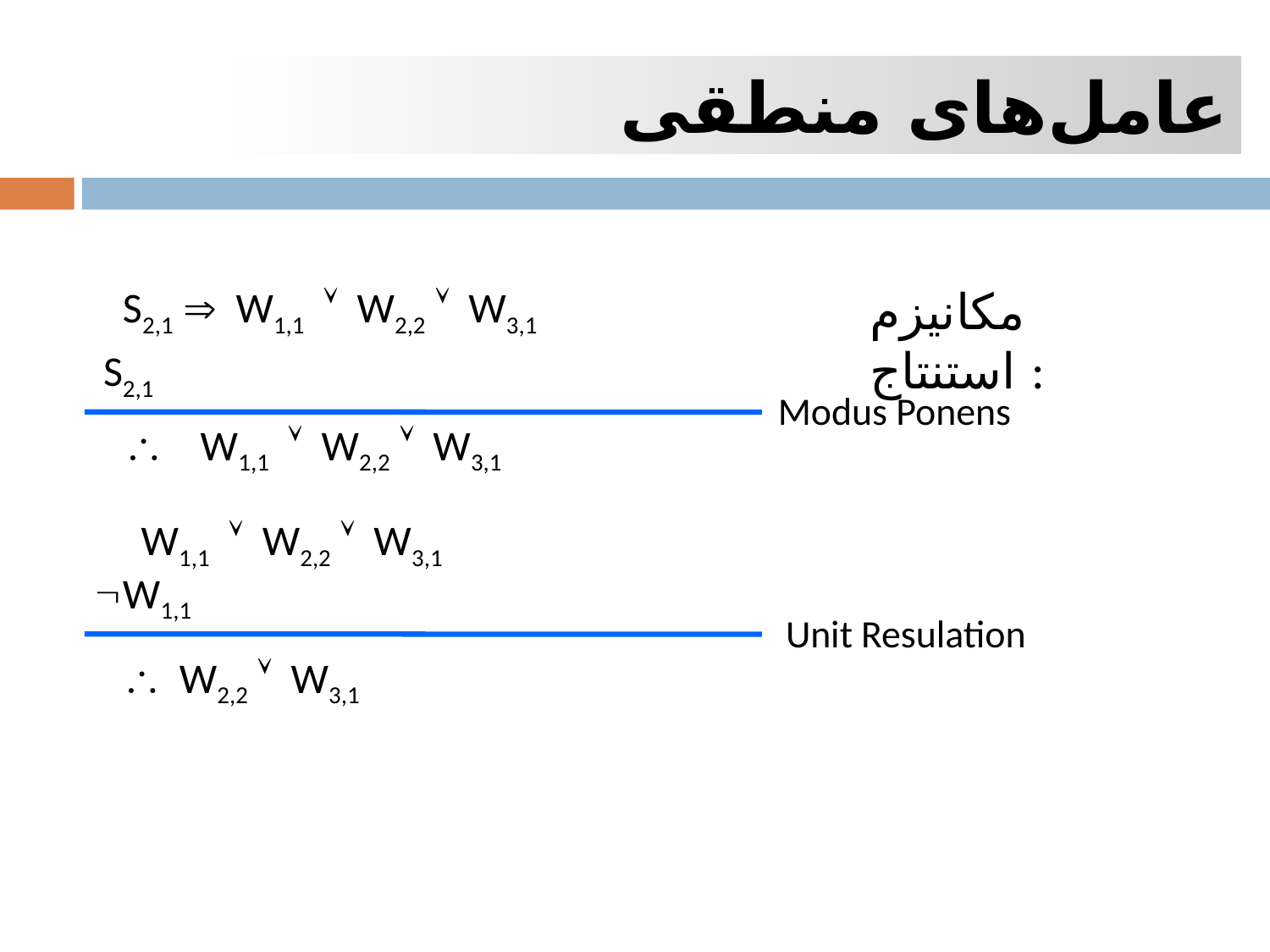

عامل‌های منطقی
S2,1 ⇒  W1,1  ∨  W2,2 ∨  W3,1
مکانيزم استنتاج :
S2,1
Modus Ponens
∴    W1,1  ∨  W2,2 ∨  W3,1
W1,1  ∨  W2,2 ∨  W3,1
¬W1,1
Unit Resulation
∴  W2,2 ∨  W3,1